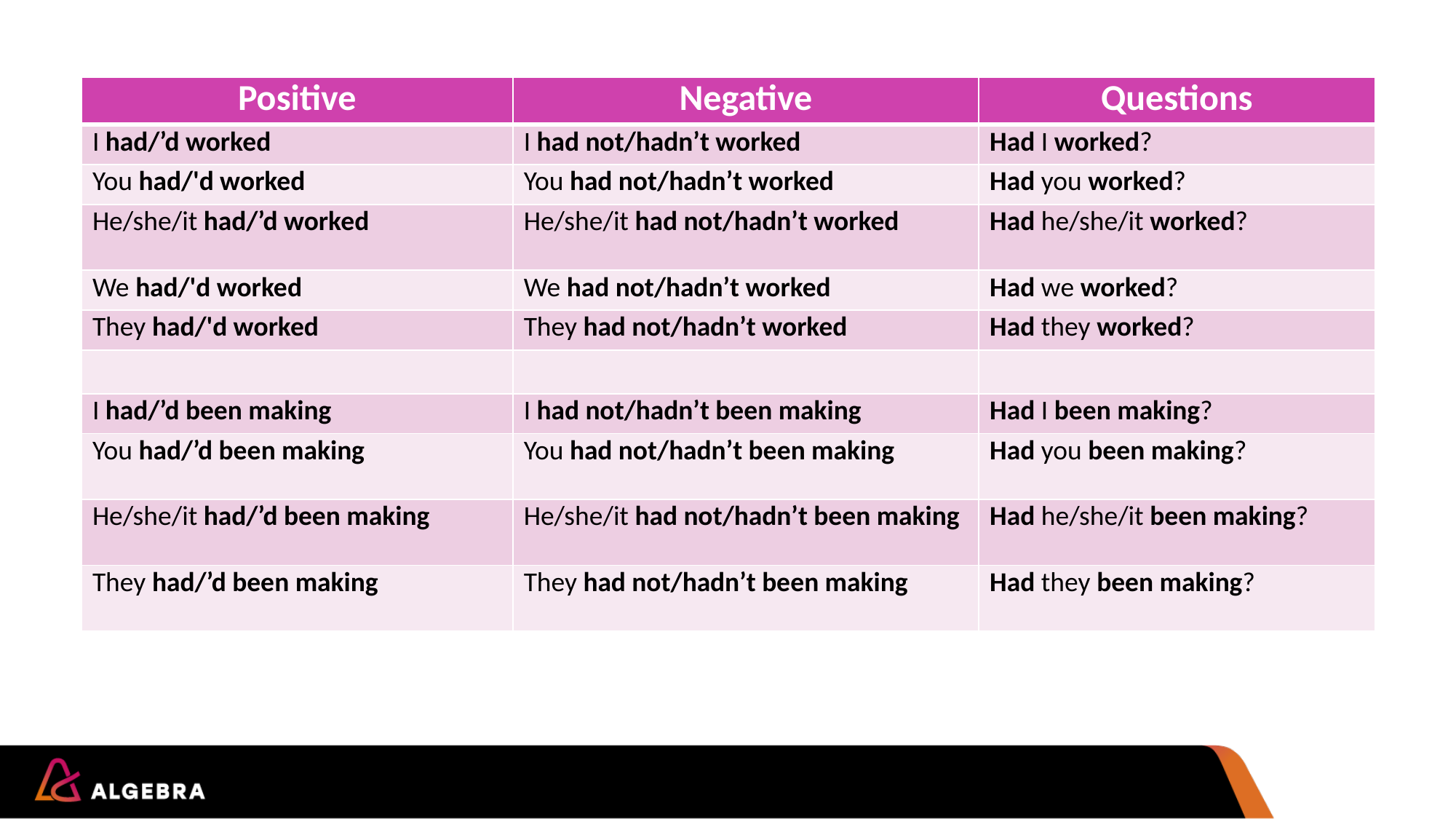

| Positive | Negative | Questions |
| --- | --- | --- |
| I had/’d worked | I had not/hadn’t worked | Had I worked? |
| You had/'d worked | You had not/hadn’t worked | Had you worked? |
| He/she/it had/’d worked | He/she/it had not/hadn’t worked | Had he/she/it worked? |
| We had/'d worked | We had not/hadn’t worked | Had we worked? |
| They had/'d worked | They had not/hadn’t worked | Had they worked? |
|  |  |  |
| I had/’d been making | I had not/hadn’t been making | Had I been making? |
| You had/’d been making | You had not/hadn’t been making | Had you been making? |
| He/she/it had/’d been making | He/she/it had not/hadn’t been making | Had he/she/it been making? |
| They had/’d been making | They had not/hadn’t been making | Had they been making? |